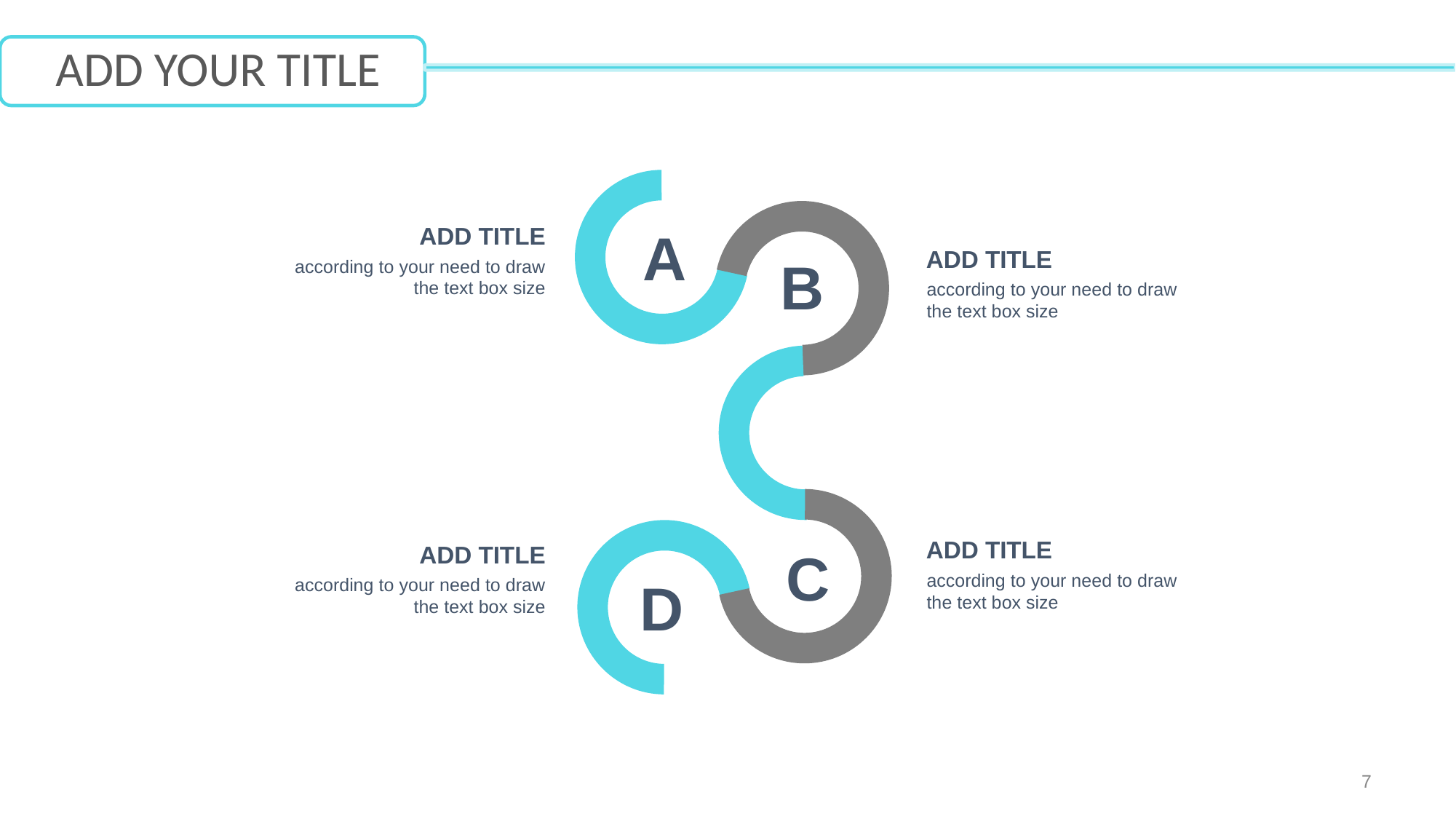

ADD YOUR TITLE

A
ADD TITLE
B
ADD TITLE
according to your need to draw the text box size
according to your need to draw the text box size

ADD TITLE
C
ADD TITLE
D
according to your need to draw the text box size
according to your need to draw the text box size
7